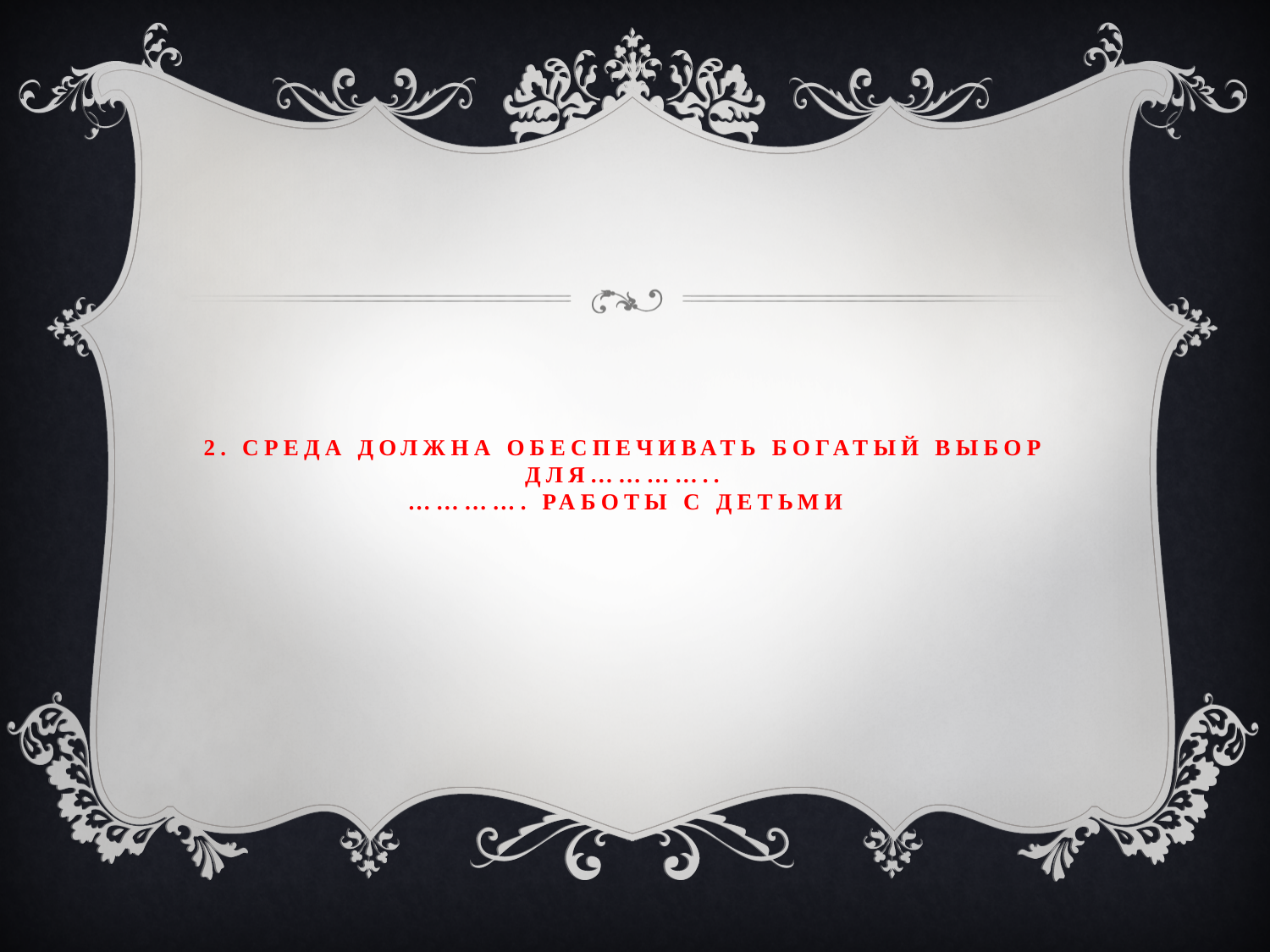

# 2. Среда должна обеспечивать богатый выбор для………….. …………. работы с детьми